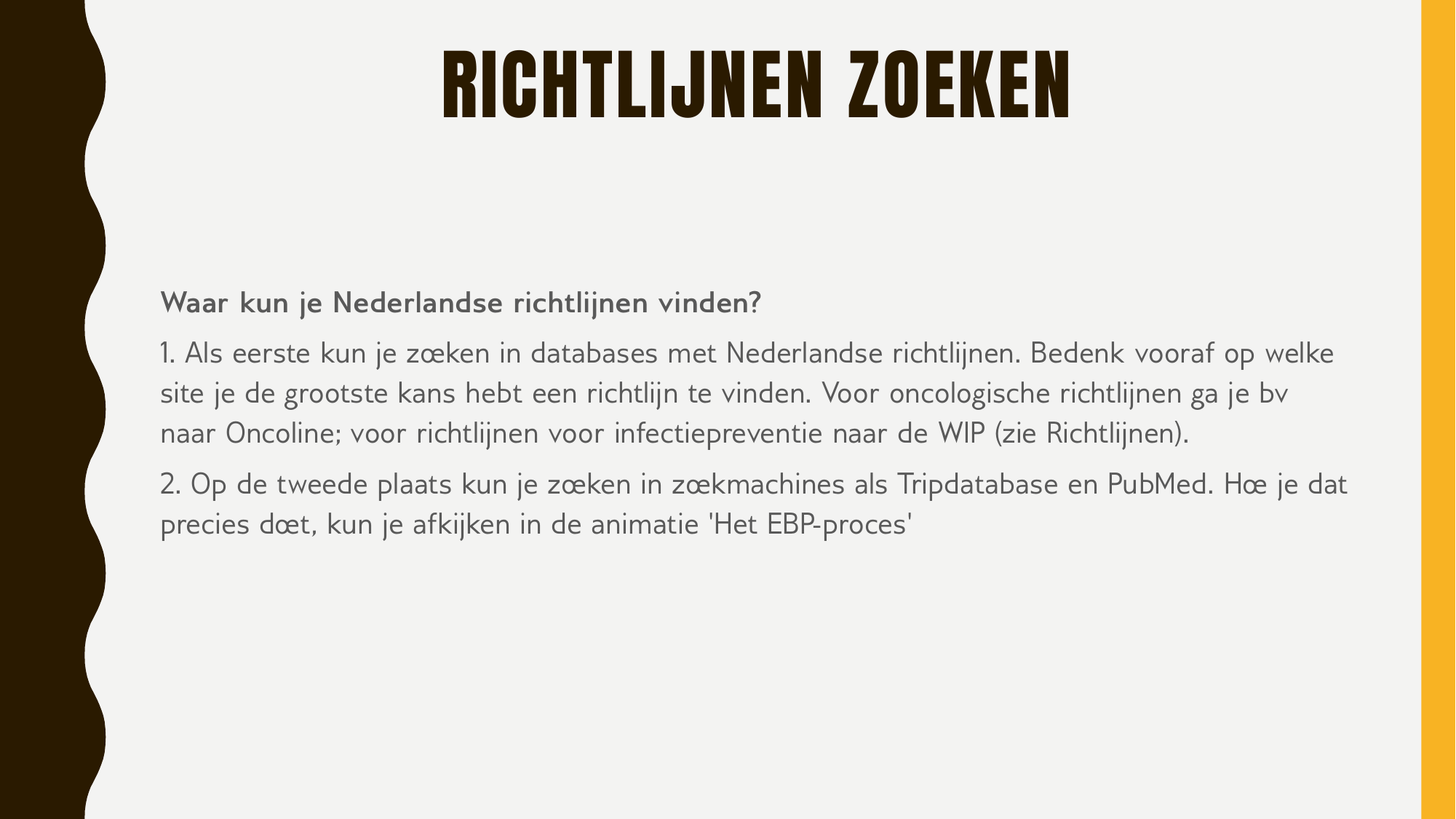

# Richtlijnen zoeken
Waar kun je Nederlandse richtlijnen vinden?
1. Als eerste kun je zoeken in databases met Nederlandse richtlijnen. Bedenk vooraf op welke site je de grootste kans hebt een richtlijn te vinden. Voor oncologische richtlijnen ga je bv naar Oncoline; voor richtlijnen voor infectiepreventie naar de WIP (zie Richtlijnen).
2. Op de tweede plaats kun je zoeken in zoekmachines als Tripdatabase en PubMed. Hoe je dat precies doet, kun je afkijken in de animatie 'Het EBP-proces'